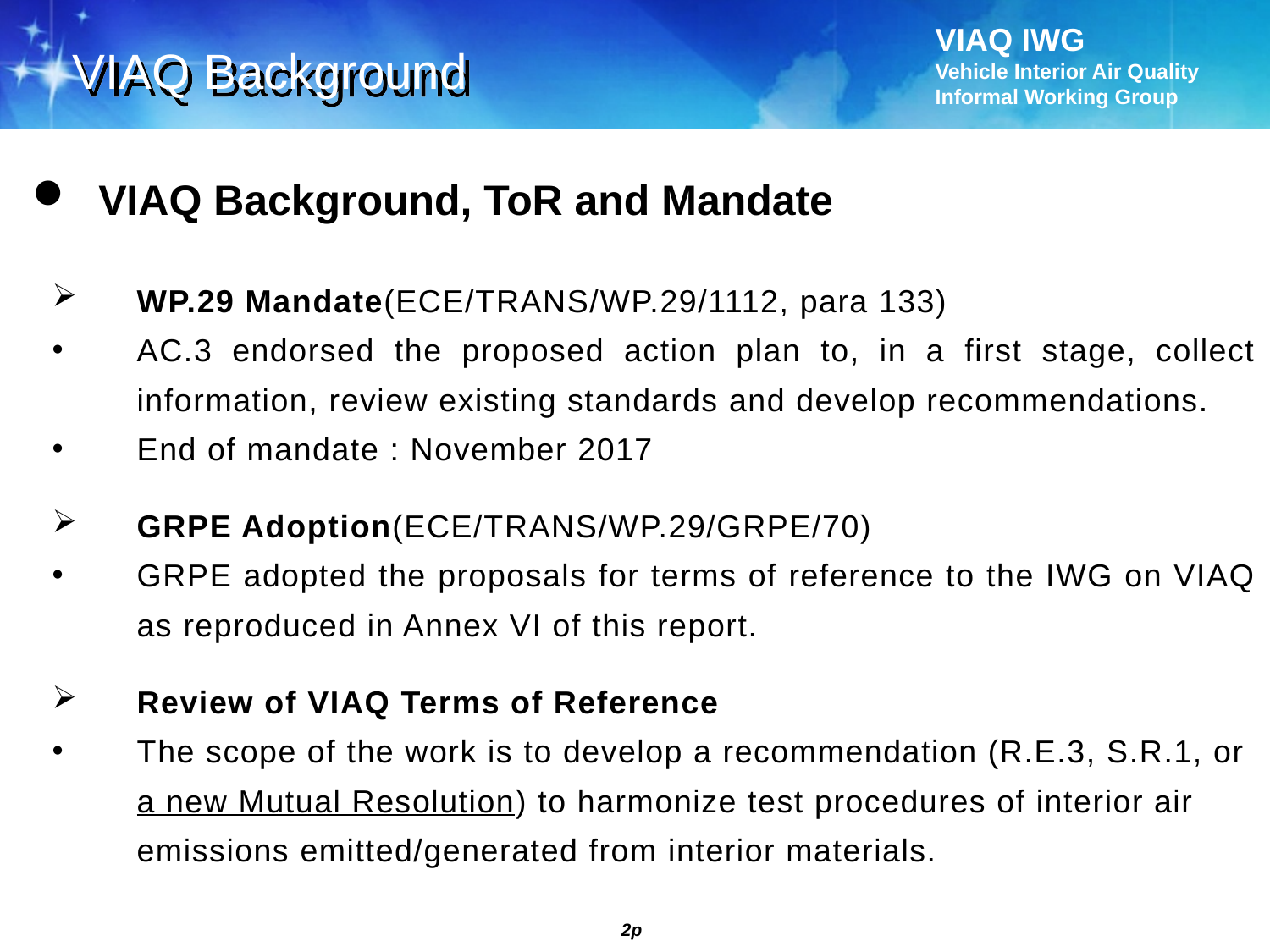

VIAQ Background
  VIAQ Background, ToR and Mandate

WP.29 Mandate(ECE/TRANS/WP.29/1112, para 133)
AC.3 endorsed the proposed action plan to, in a first stage, collect information, review existing standards and develop recommendations.
End of mandate : November 2017

GRPE Adoption(ECE/TRANS/WP.29/GRPE/70)
GRPE adopted the proposals for terms of reference to the IWG on VIAQ as reproduced in Annex VI of this report.

Review of VIAQ Terms of Reference
The scope of the work is to develop a recommendation (R.E.3, S.R.1, or a new Mutual Resolution) to harmonize test procedures of interior air emissions emitted/generated from interior materials.